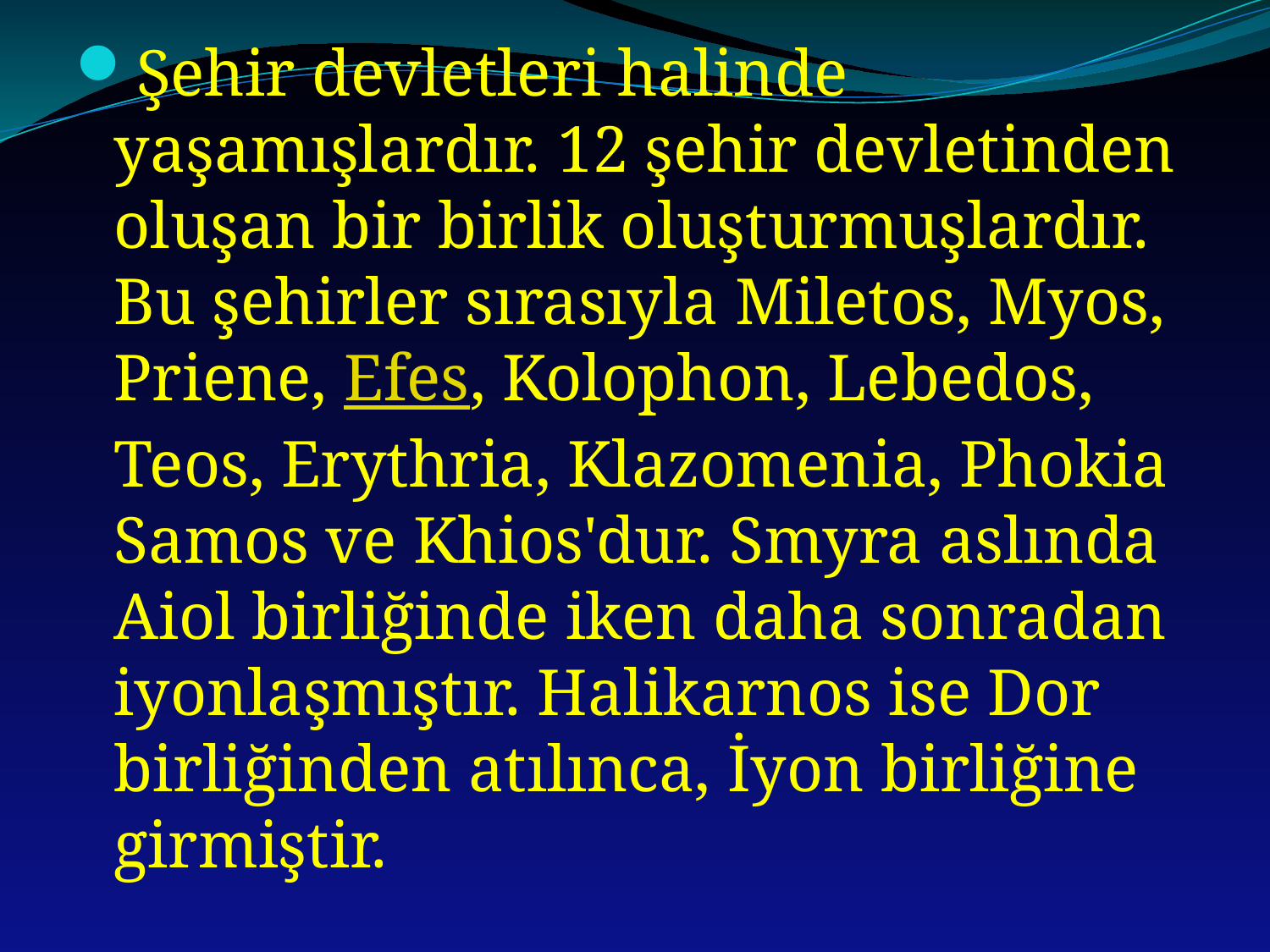

Şehir devletleri halinde yaşamışlardır. 12 şehir devletinden oluşan bir birlik oluşturmuşlardır. Bu şehirler sırasıyla Miletos, Myos, Priene, Efes, Kolophon, Lebedos, Teos, Erythria, Klazomenia, Phokia Samos ve Khios'dur. Smyra aslında Aiol birliğinde iken daha sonradan iyonlaşmıştır. Halikarnos ise Dor birliğinden atılınca, İyon birliğine girmiştir.